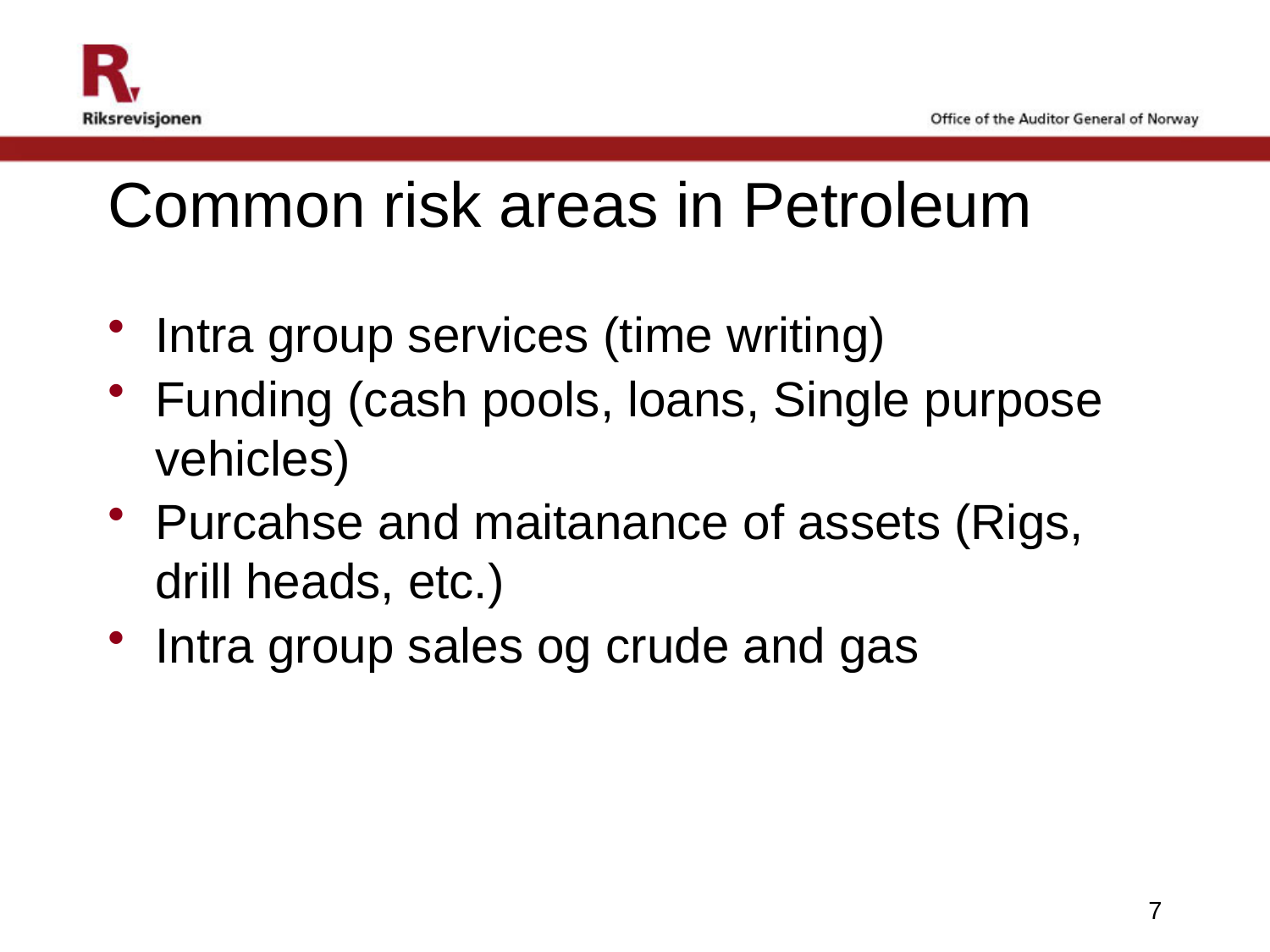

# Common risk areas in Petroleum
Intra group services (time writing)
Funding (cash pools, loans, Single purpose vehicles)
Purcahse and maitanance of assets (Rigs, drill heads, etc.)
Intra group sales og crude and gas
7